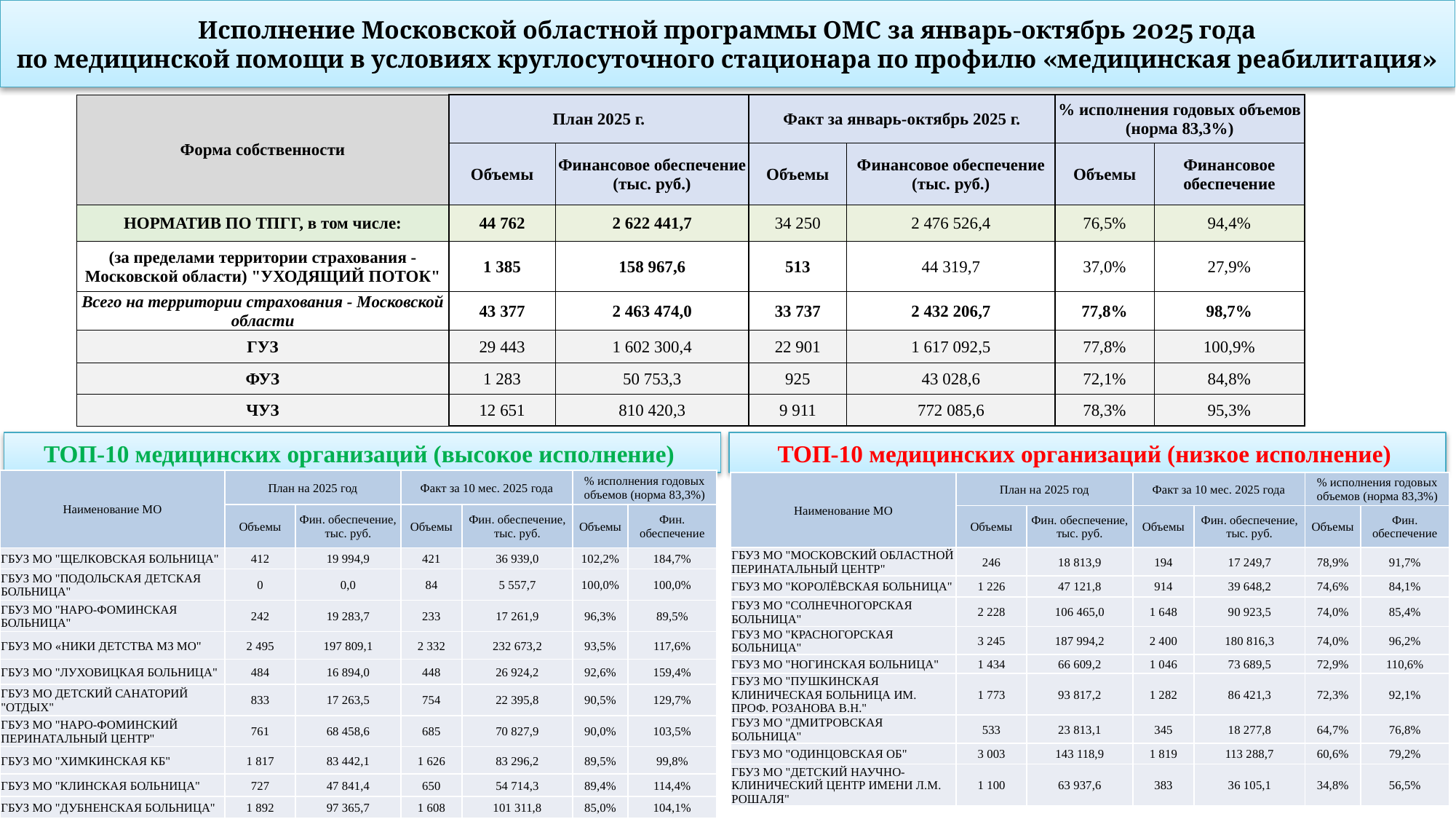

# Исполнение Московской областной программы ОМС за январь-октябрь 2025 года по медицинской помощи в условиях круглосуточного стационара по профилю «медицинская реабилитация»
| Форма собственности | План 2025 г. |  | Факт за январь-октябрь 2025 г. |  | % исполнения годовых объемов (норма 83,3%) |  |
| --- | --- | --- | --- | --- | --- | --- |
|  | Объемы | Финансовое обеспечение (тыс. руб.) | Объемы | Финансовое обеспечение (тыс. руб.) | Объемы | Финансовое обеспечение |
| НОРМАТИВ ПО ТПГГ, в том числе: | 44 762 | 2 622 441,7 | 34 250 | 2 476 526,4 | 76,5% | 94,4% |
| (за пределами территории страхования - Московской области) "УХОДЯЩИЙ ПОТОК" | 1 385 | 158 967,6 | 513 | 44 319,7 | 37,0% | 27,9% |
| Всего на территории страхования - Московской области | 43 377 | 2 463 474,0 | 33 737 | 2 432 206,7 | 77,8% | 98,7% |
| ГУЗ | 29 443 | 1 602 300,4 | 22 901 | 1 617 092,5 | 77,8% | 100,9% |
| ФУЗ | 1 283 | 50 753,3 | 925 | 43 028,6 | 72,1% | 84,8% |
| ЧУЗ | 12 651 | 810 420,3 | 9 911 | 772 085,6 | 78,3% | 95,3% |
ТОП-10 медицинских организаций (высокое исполнение)
ТОП-10 медицинских организаций (низкое исполнение)
| Наименование МО | План на 2025 год |  | Факт за 10 мес. 2025 года |  | % исполнения годовых объемов (норма 83,3%) |  |
| --- | --- | --- | --- | --- | --- | --- |
|  | Объемы | Фин. обеспечение, тыс. руб. | Объемы | Фин. обеспечение, тыс. руб. | Объемы | Фин. обеспечение |
| ГБУЗ МО "ЩЕЛКОВСКАЯ БОЛЬНИЦА" | 412 | 19 994,9 | 421 | 36 939,0 | 102,2% | 184,7% |
| ГБУЗ МО "ПОДОЛЬСКАЯ ДЕТСКАЯ БОЛЬНИЦА" | 0 | 0,0 | 84 | 5 557,7 | 100,0% | 100,0% |
| ГБУЗ МО "НАРО-ФОМИНСКАЯ БОЛЬНИЦА" | 242 | 19 283,7 | 233 | 17 261,9 | 96,3% | 89,5% |
| ГБУЗ МО «НИКИ ДЕТСТВА МЗ МО" | 2 495 | 197 809,1 | 2 332 | 232 673,2 | 93,5% | 117,6% |
| ГБУЗ МО "ЛУХОВИЦКАЯ БОЛЬНИЦА" | 484 | 16 894,0 | 448 | 26 924,2 | 92,6% | 159,4% |
| ГБУЗ МО ДЕТСКИЙ САНАТОРИЙ "ОТДЫХ" | 833 | 17 263,5 | 754 | 22 395,8 | 90,5% | 129,7% |
| ГБУЗ МО "НАРО-ФОМИНСКИЙ ПЕРИНАТАЛЬНЫЙ ЦЕНТР" | 761 | 68 458,6 | 685 | 70 827,9 | 90,0% | 103,5% |
| ГБУЗ МО "ХИМКИНСКАЯ КБ" | 1 817 | 83 442,1 | 1 626 | 83 296,2 | 89,5% | 99,8% |
| ГБУЗ МО "КЛИНСКАЯ БОЛЬНИЦА" | 727 | 47 841,4 | 650 | 54 714,3 | 89,4% | 114,4% |
| ГБУЗ МО "ДУБНЕНСКАЯ БОЛЬНИЦА" | 1 892 | 97 365,7 | 1 608 | 101 311,8 | 85,0% | 104,1% |
| Наименование МО | План на 2025 год |  | Факт за 10 мес. 2025 года |  | % исполнения годовых объемов (норма 83,3%) |  |
| --- | --- | --- | --- | --- | --- | --- |
|  | Объемы | Фин. обеспечение, тыс. руб. | Объемы | Фин. обеспечение, тыс. руб. | Объемы | Фин. обеспечение |
| ГБУЗ МО "МОСКОВСКИЙ ОБЛАСТНОЙ ПЕРИНАТАЛЬНЫЙ ЦЕНТР" | 246 | 18 813,9 | 194 | 17 249,7 | 78,9% | 91,7% |
| ГБУЗ МО "КОРОЛЁВСКАЯ БОЛЬНИЦА" | 1 226 | 47 121,8 | 914 | 39 648,2 | 74,6% | 84,1% |
| ГБУЗ МО "СОЛНЕЧНОГОРСКАЯ БОЛЬНИЦА" | 2 228 | 106 465,0 | 1 648 | 90 923,5 | 74,0% | 85,4% |
| ГБУЗ МО "КРАСНОГОРСКАЯ БОЛЬНИЦА" | 3 245 | 187 994,2 | 2 400 | 180 816,3 | 74,0% | 96,2% |
| ГБУЗ МО "НОГИНСКАЯ БОЛЬНИЦА" | 1 434 | 66 609,2 | 1 046 | 73 689,5 | 72,9% | 110,6% |
| ГБУЗ МО "ПУШКИНСКАЯ КЛИНИЧЕСКАЯ БОЛЬНИЦА ИМ. ПРОФ. РОЗАНОВА В.Н." | 1 773 | 93 817,2 | 1 282 | 86 421,3 | 72,3% | 92,1% |
| ГБУЗ МО "ДМИТРОВСКАЯ БОЛЬНИЦА" | 533 | 23 813,1 | 345 | 18 277,8 | 64,7% | 76,8% |
| ГБУЗ МО "ОДИНЦОВСКАЯ ОБ" | 3 003 | 143 118,9 | 1 819 | 113 288,7 | 60,6% | 79,2% |
| ГБУЗ МО "ДЕТСКИЙ НАУЧНО-КЛИНИЧЕСКИЙ ЦЕНТР ИМЕНИ Л.М. РОШАЛЯ" | 1 100 | 63 937,6 | 383 | 36 105,1 | 34,8% | 56,5% |
5